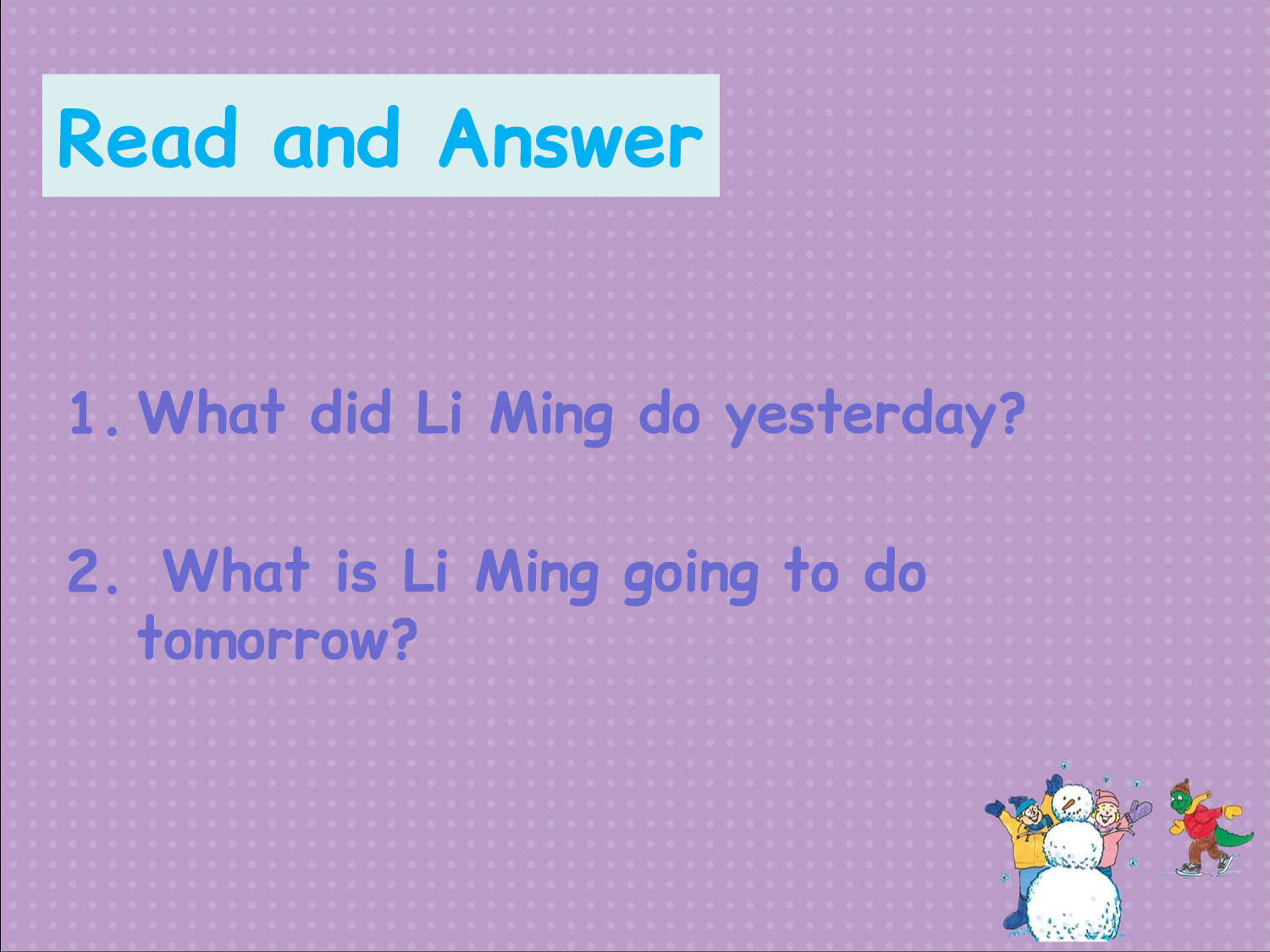

# Read and Answer
What did Li Ming do yesterday?

 What is Li Ming going to do tomorrow?